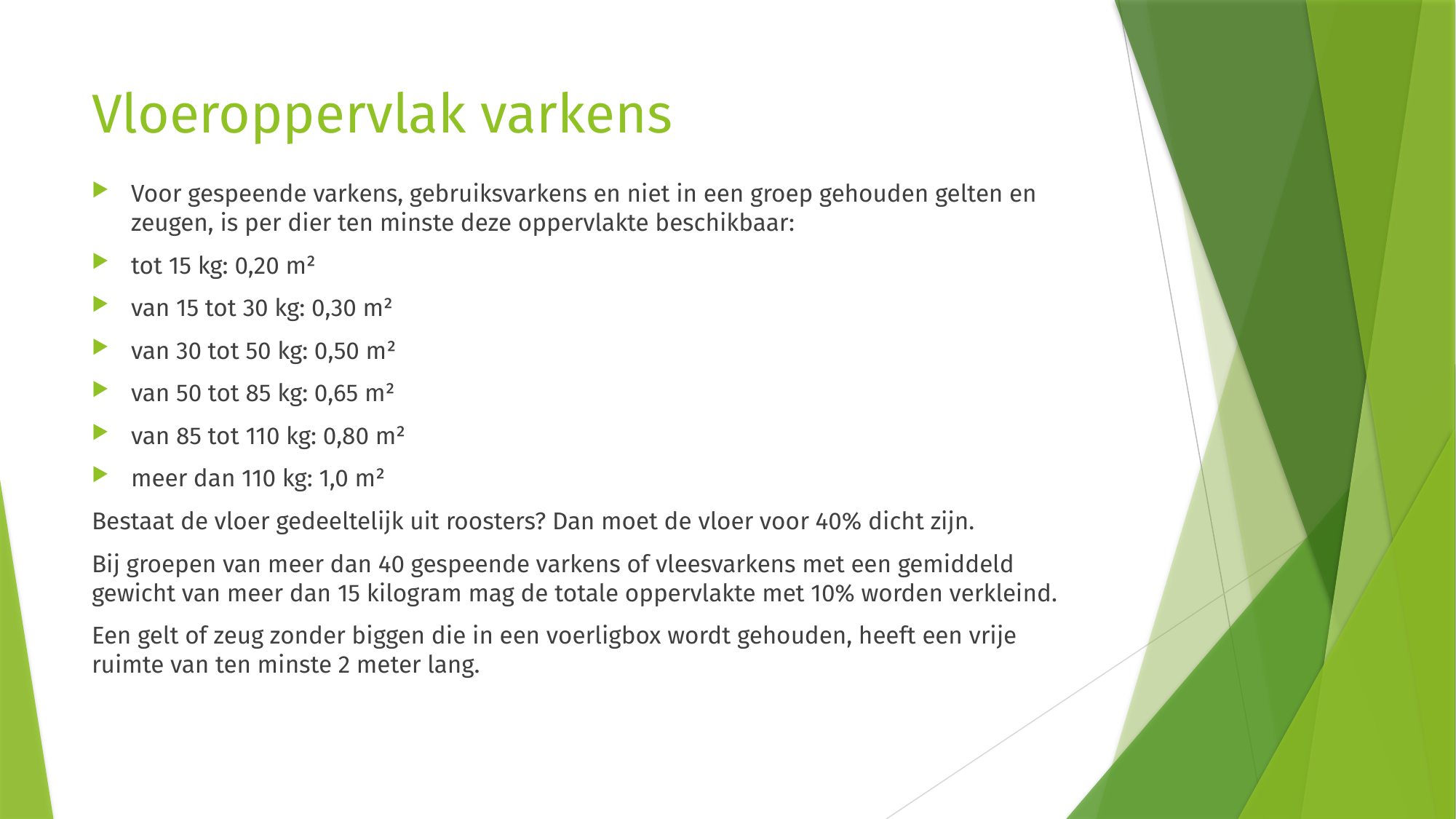

# Vloeroppervlak varkens
Voor gespeende varkens, gebruiksvarkens en niet in een groep gehouden gelten en zeugen, is per dier ten minste deze oppervlakte beschikbaar:
tot 15 kg: 0,20 m²
van 15 tot 30 kg: 0,30 m²
van 30 tot 50 kg: 0,50 m²
van 50 tot 85 kg: 0,65 m²
van 85 tot 110 kg: 0,80 m²
meer dan 110 kg: 1,0 m²
Bestaat de vloer gedeeltelijk uit roosters? Dan moet de vloer voor 40% dicht zijn.
Bij groepen van meer dan 40 gespeende varkens of vleesvarkens met een gemiddeld gewicht van meer dan 15 kilogram mag de totale oppervlakte met 10% worden verkleind.
Een gelt of zeug zonder biggen die in een voerligbox wordt gehouden, heeft een vrije ruimte van ten minste 2 meter lang.